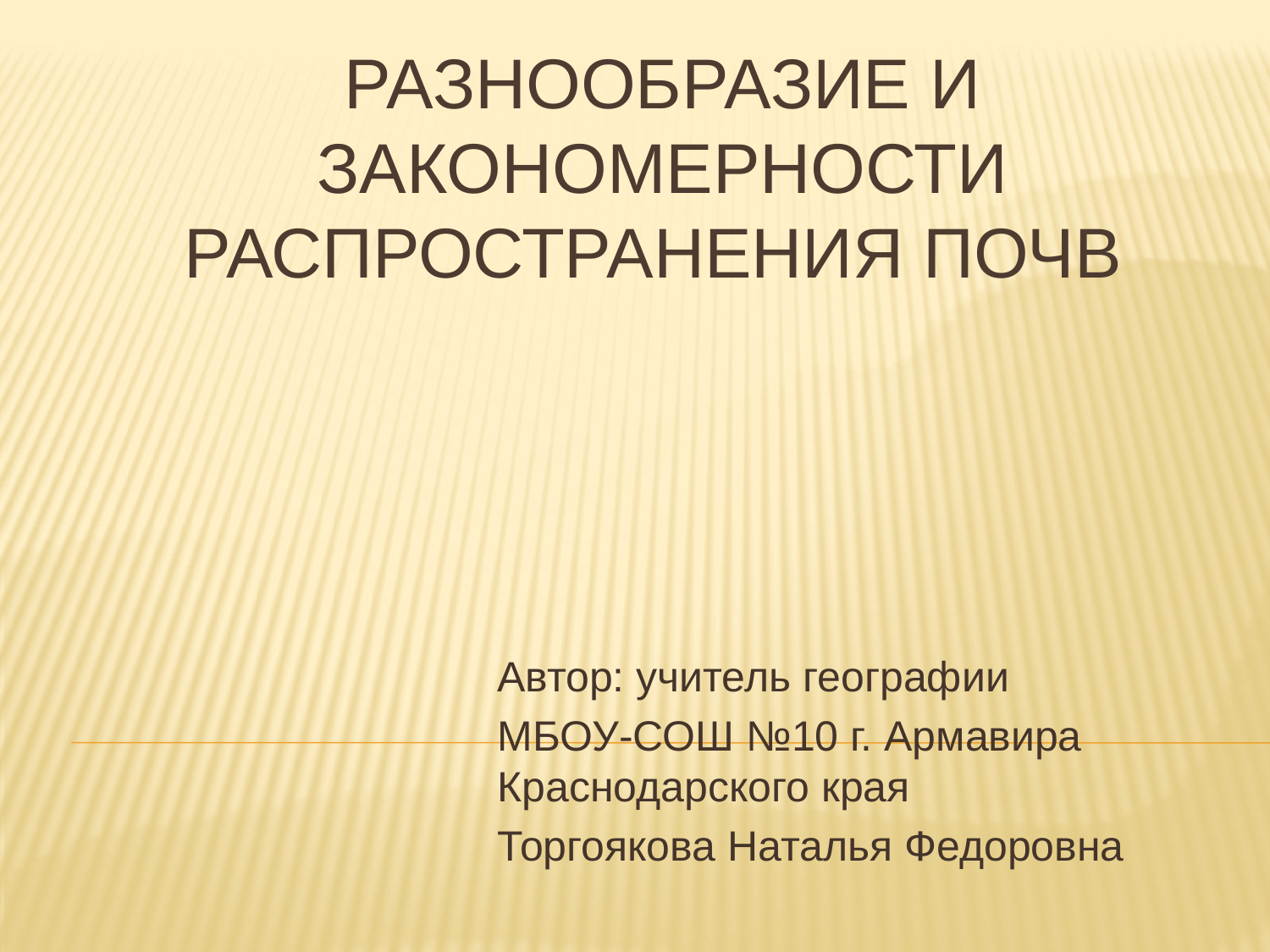

# Разнообразие и закономерности распространения почв
Автор: учитель географии
МБОУ-СОШ №10 г. Армавира Краснодарского края
Торгоякова Наталья Федоровна